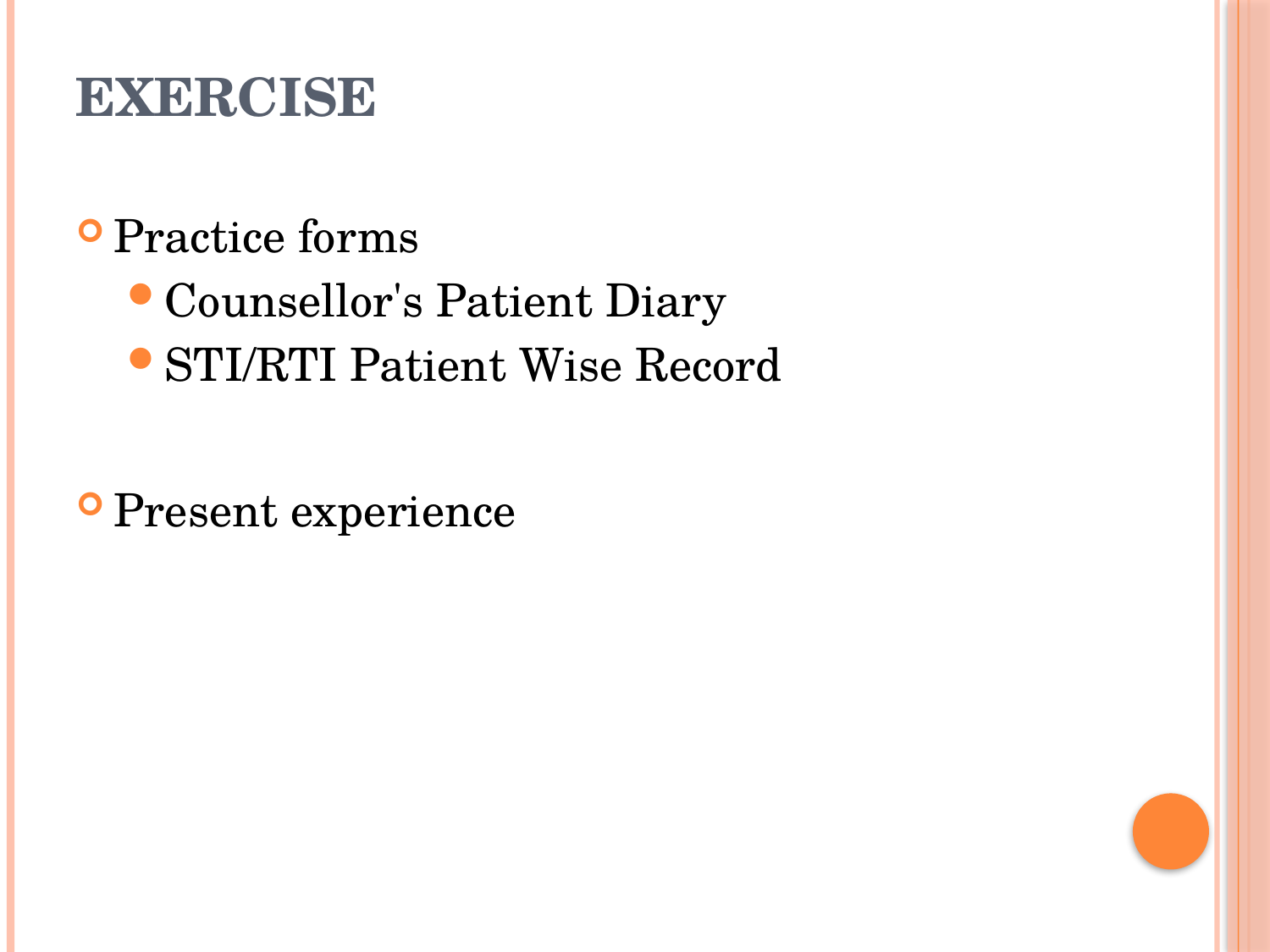

# Exercise
Practice forms
Counsellor's Patient Diary
STI/RTI Patient Wise Record

Present experience